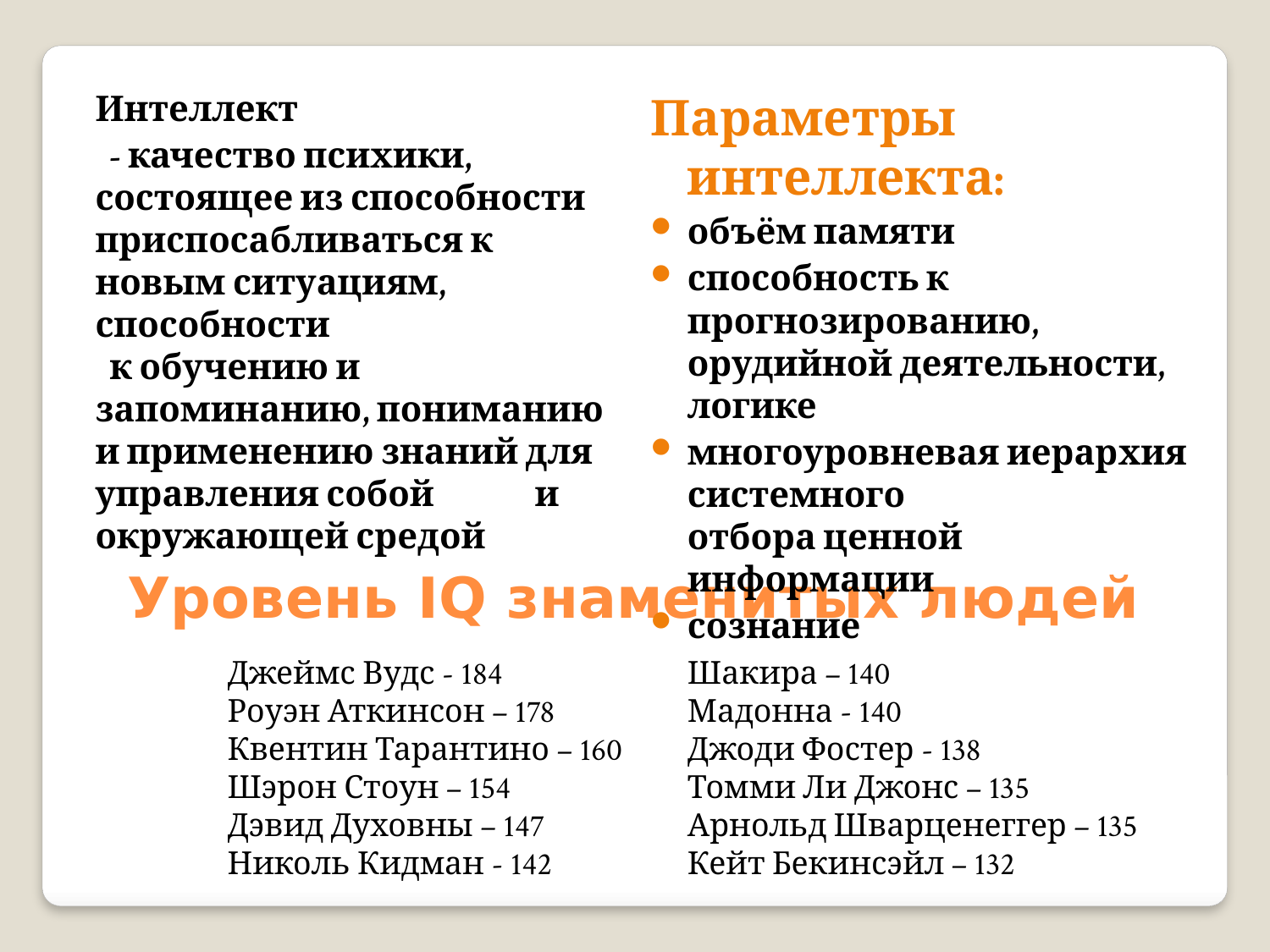

Интеллект                                              - качество психики,                   состоящее из способности приспосабливаться к новым ситуациям, способности                                          к обучению и запоминанию, пониманию и применению знаний для управления собой              и окружающей средой

Параметры интеллекта:
объём памяти
способность к прогнозированию, орудийной деятельности, логике
многоуровневая иерархия системного                                      отбора ценной информации
сознание

Уровень IQ знаменитых людей
Джеймс Вудс - 184
Роуэн Аткинсон – 178
Квентин Тарантино – 160
Шэрон Стоун – 154
Дэвид Духовны – 147
Николь Кидман - 142
Шакира – 140
Мадонна - 140
Джоди Фостер - 138
Томми Ли Джонс – 135
Арнольд Шварценеггер – 135
Кейт Бекинсэйл – 132